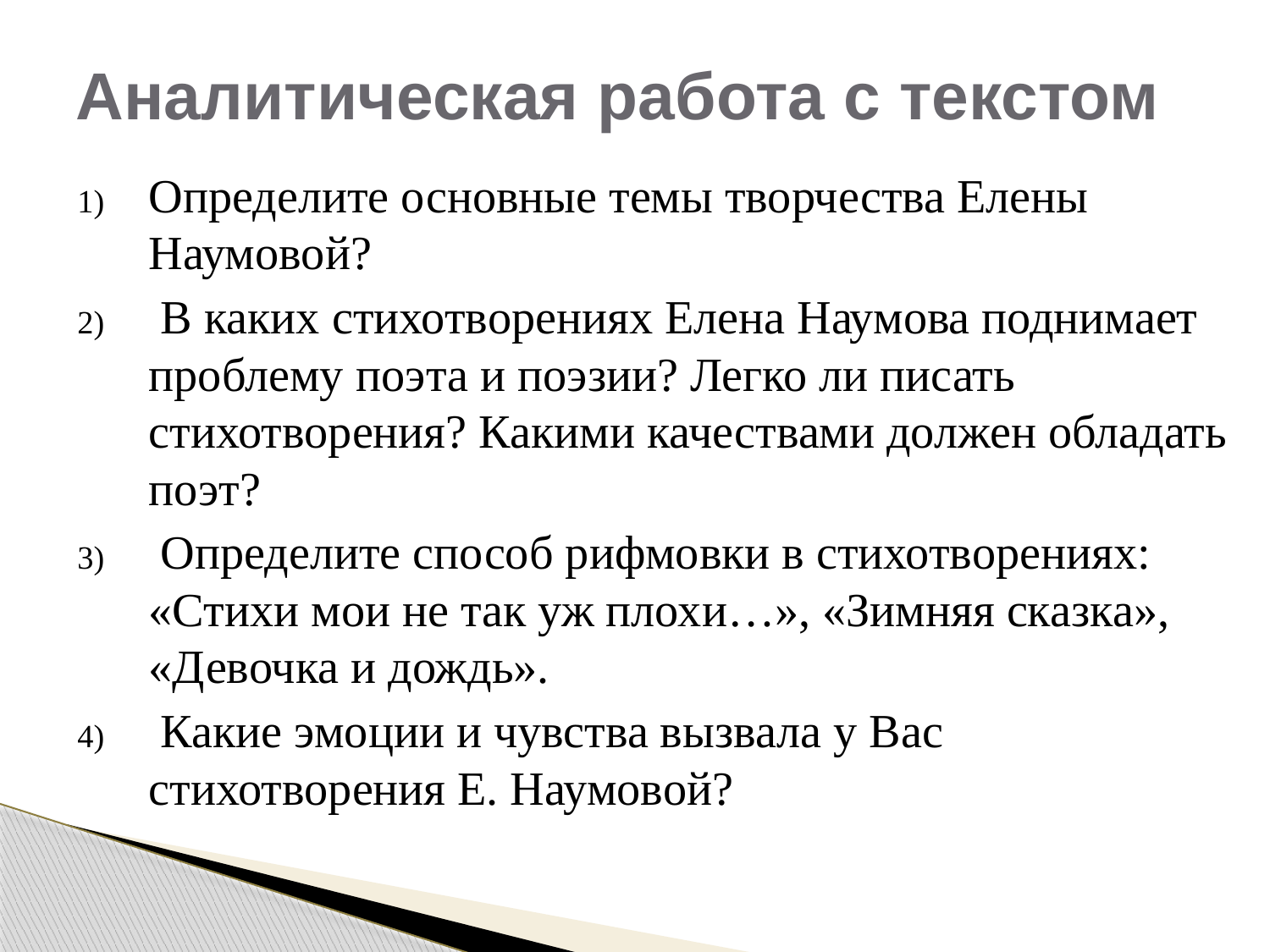

# Аналитическая работа с текстом
Определите основные темы творчества Елены Наумовой?
 В каких стихотворениях Елена Наумова поднимает проблему поэта и поэзии? Легко ли писать стихотворения? Какими качествами должен обладать поэт?
 Определите способ рифмовки в стихотворениях: «Стихи мои не так уж плохи…», «Зимняя сказка», «Девочка и дождь».
 Какие эмоции и чувства вызвала у Вас стихотворения Е. Наумовой?